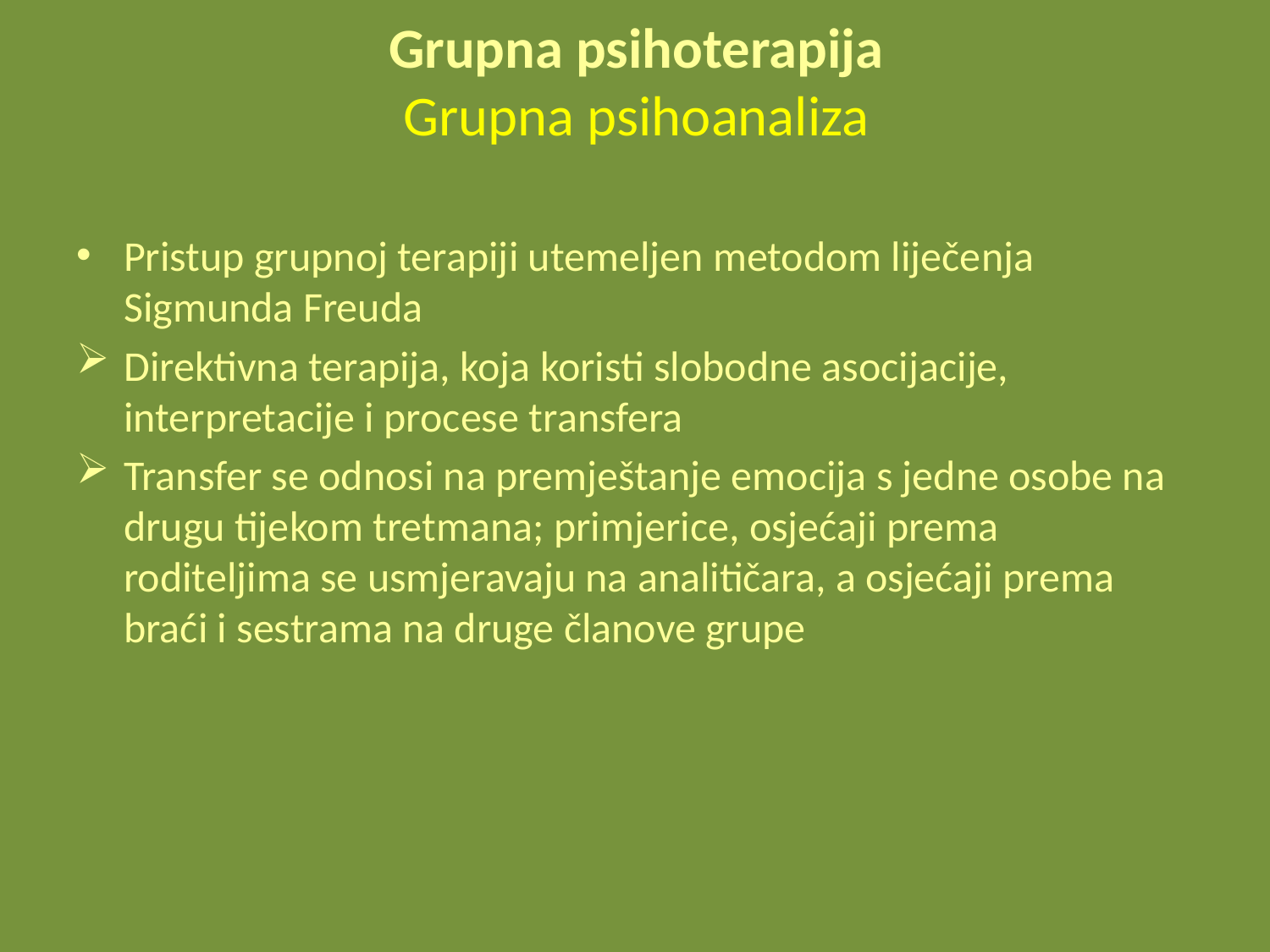

# Grupna psihoterapija Grupna psihoanaliza
Pristup grupnoj terapiji utemeljen metodom liječenja Sigmunda Freuda
Direktivna terapija, koja koristi slobodne asocijacije, interpretacije i procese transfera
Transfer se odnosi na premještanje emocija s jedne osobe na drugu tijekom tretmana; primjerice, osjećaji prema roditeljima se usmjeravaju na analitičara, a osjećaji prema braći i sestrama na druge članove grupe